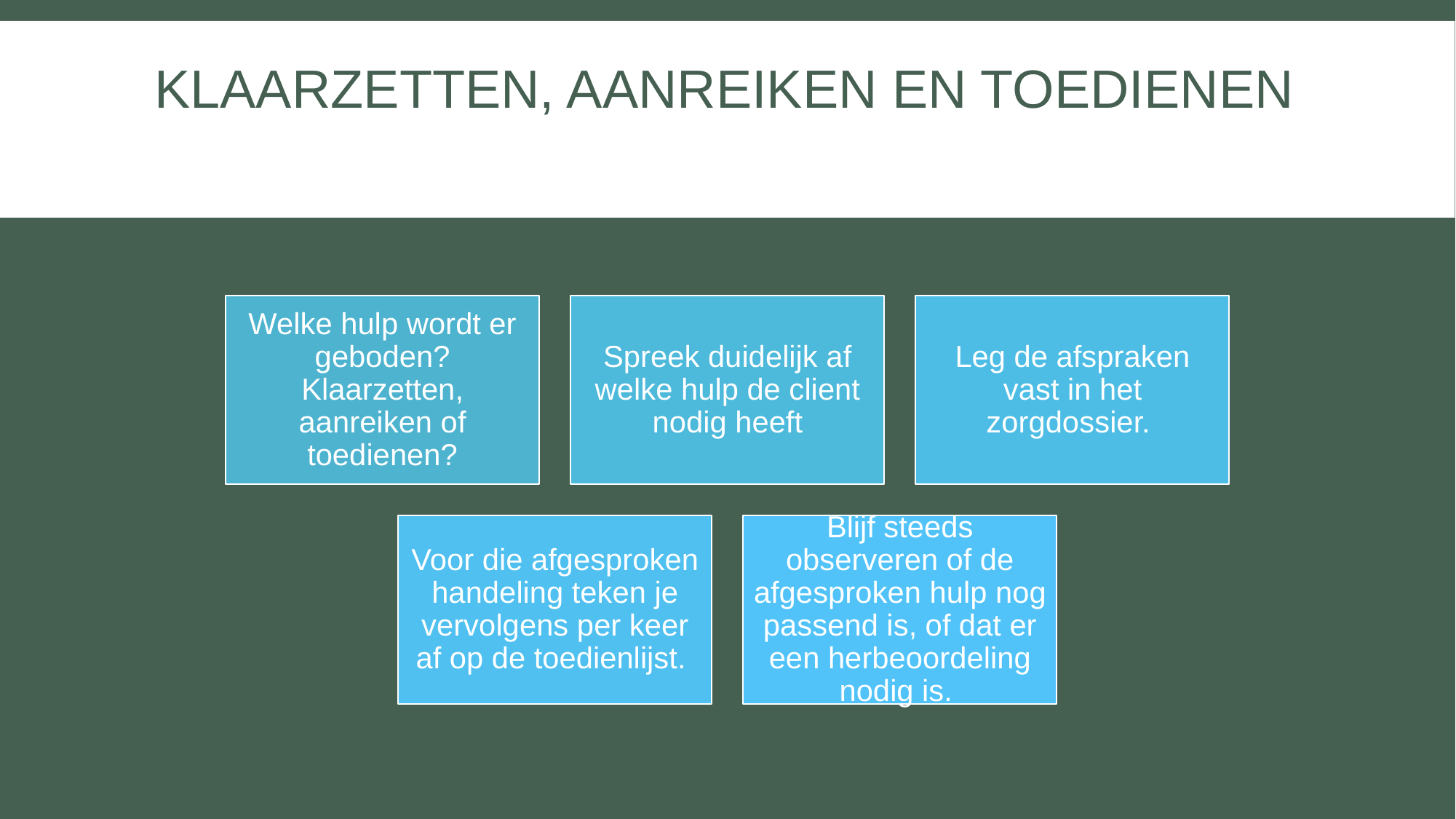

# Klaarzetten, aanreiken en toedienen
Welke hulp wordt er geboden? Klaarzetten, aanreiken of toedienen?
Spreek duidelijk af welke hulp de client nodig heeft
Leg de afspraken vast in het zorgdossier.
Voor die afgesproken handeling teken je vervolgens per keer af op de toedienlijst.
Blijf steeds observeren of de afgesproken hulp nog passend is, of dat er een herbeoordeling nodig is.